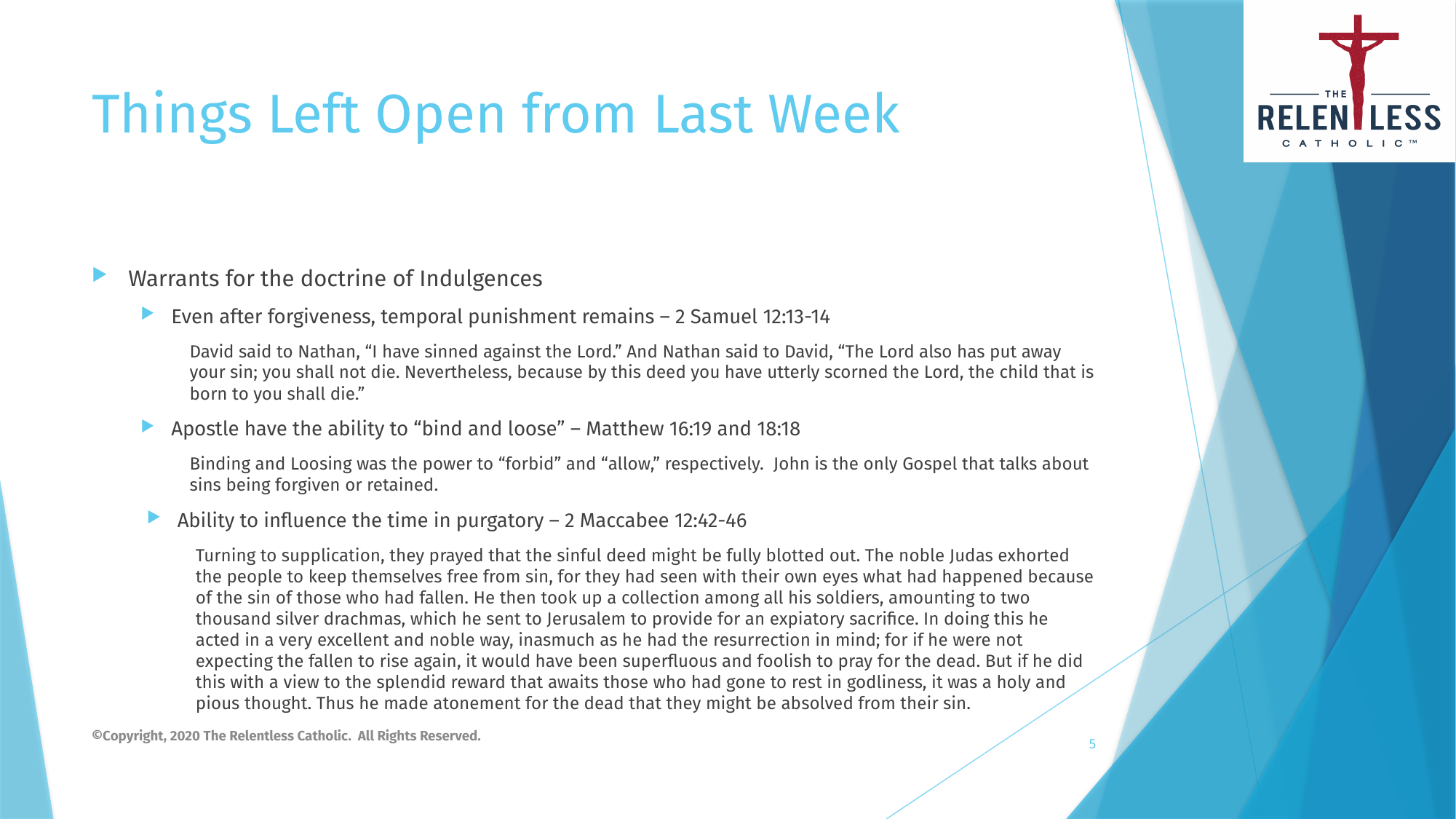

# Things Left Open from Last Week
Warrants for the doctrine of Indulgences
Even after forgiveness, temporal punishment remains – 2 Samuel 12:13-14
David said to Nathan, “I have sinned against the Lord.” And Nathan said to David, “The Lord also has put away your sin; you shall not die. Nevertheless, because by this deed you have utterly scorned the Lord, the child that is born to you shall die.”
Apostle have the ability to “bind and loose” – Matthew 16:19 and 18:18
Binding and Loosing was the power to “forbid” and “allow,” respectively.  John is the only Gospel that talks about sins being forgiven or retained.
Ability to influence the time in purgatory – 2 Maccabee 12:42-46
Turning to supplication, they prayed that the sinful deed might be fully blotted out. The noble Judas exhorted the people to keep themselves free from sin, for they had seen with their own eyes what had happened because of the sin of those who had fallen. He then took up a collection among all his soldiers, amounting to two thousand silver drachmas, which he sent to Jerusalem to provide for an expiatory sacrifice. In doing this he acted in a very excellent and noble way, inasmuch as he had the resurrection in mind; for if he were not expecting the fallen to rise again, it would have been superfluous and foolish to pray for the dead. But if he did this with a view to the splendid reward that awaits those who had gone to rest in godliness, it was a holy and pious thought. Thus he made atonement for the dead that they might be absolved from their sin.

©Copyright, 2020 The Relentless Catholic.  All Rights Reserved.

5